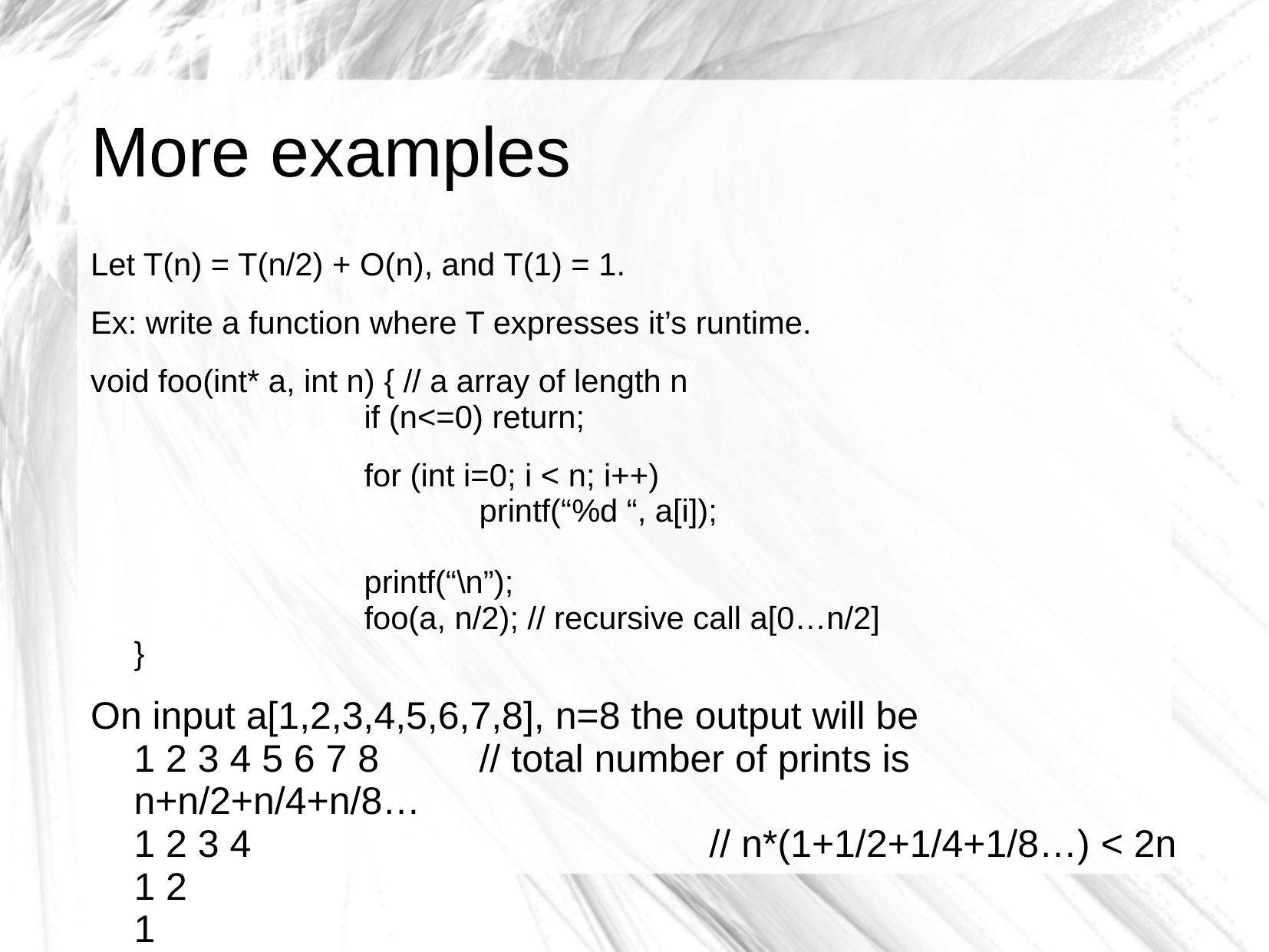

# More examples

Let T(n) = T(n/2) + O(n), and T(1) = 1.
Ex: write a function where T expresses it’s runtime.
void foo(int* a, int n) { // a array of length n
		if (n<=0) return;
			for (int i=0; i < n; i++)
			printf(“%d “, a[i]);
		printf(“\n”);
		foo(a, n/2); // recursive call a[0…n/2]
}
On input a[1,2,3,4,5,6,7,8], n=8 the output will be
1 2 3 4 5 6 7 8	// total number of prints is n+n/2+n/4+n/8…
1 2 3 4				// n*(1+1/2+1/4+1/8…) < 2n
1 2
1